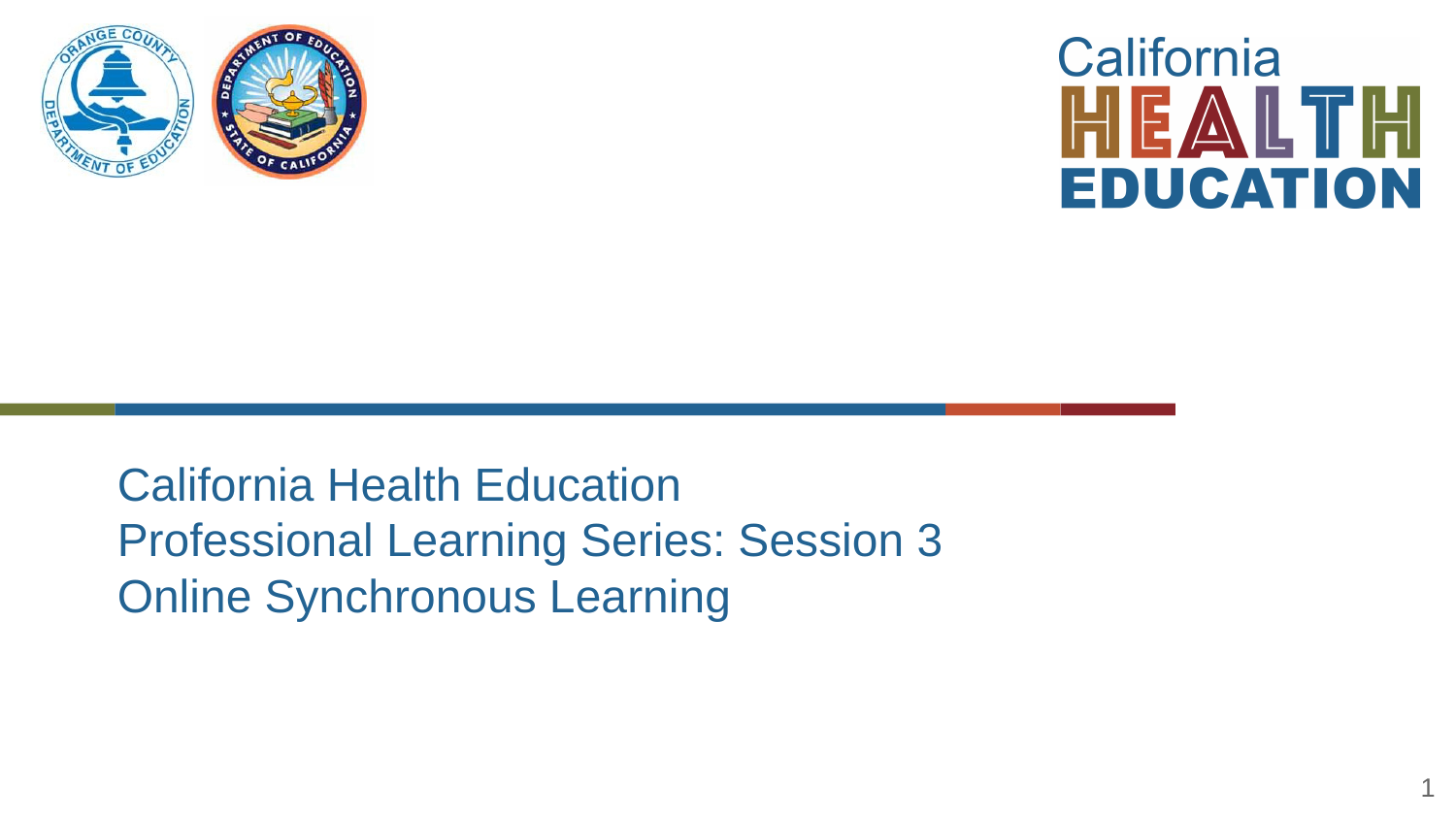

# California Health Education
Professional Learning Series: Session 3
Online Synchronous Learning

1